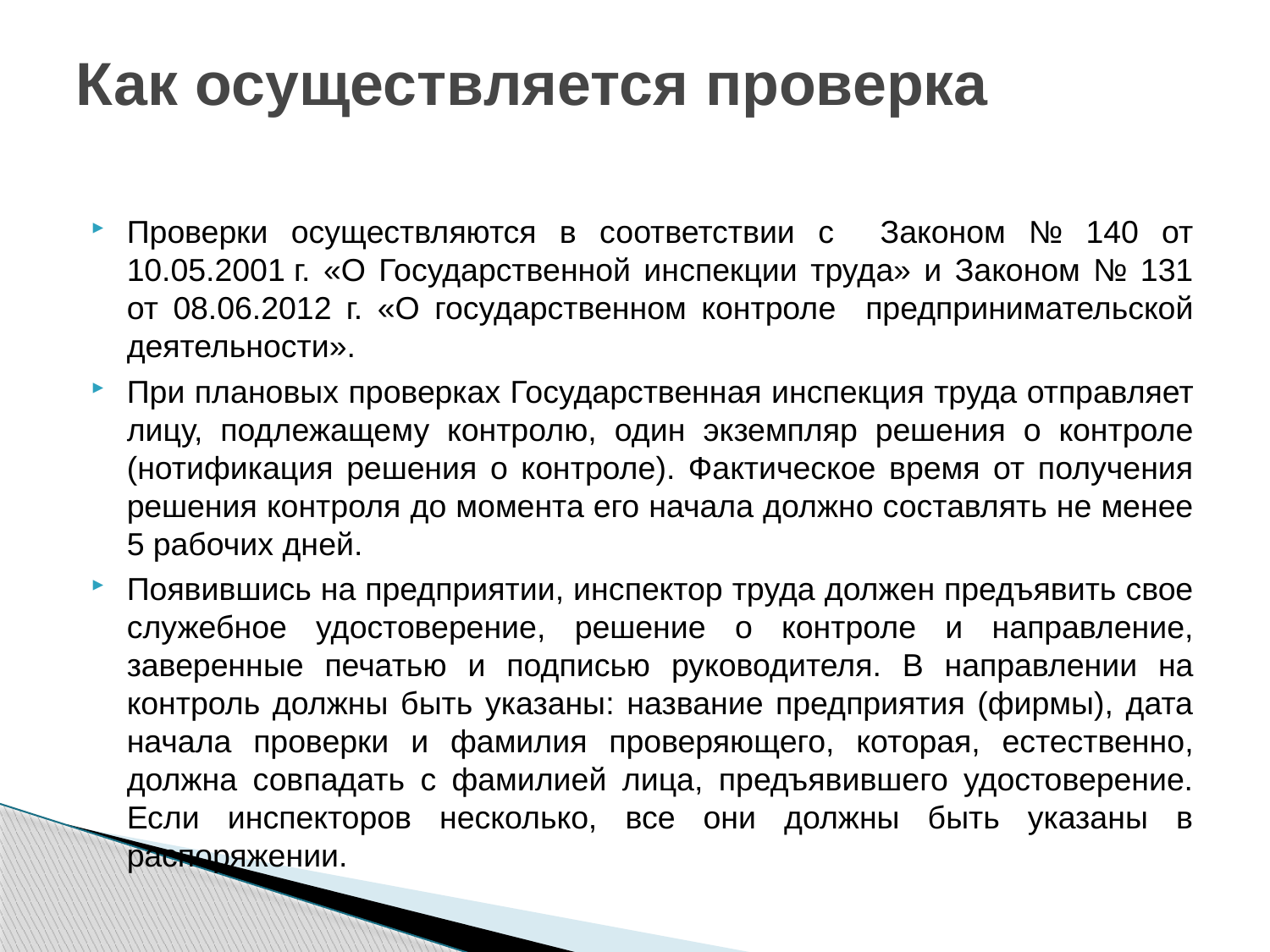

# Как осуществляется проверка
Проверки осуществляются в соответствии с  Законом № 140 от 10.05.2001 г. «О Государственной инспекции труда» и Законом № 131 от 08.06.2012 г. «О государственном контроле  предпринимательской деятельности».
При плановых проверках Государственная инспекция труда отправляет лицу, подлежащему контролю, один экземпляр решения о контроле (нотификация решения о контроле). Фактическое время от получения решения контроля до момента его начала должно составлять не менее 5 рабочих дней.
Появившись на предприятии, инспектор труда должен предъявить свое служебное удостоверение, решение о контроле и направление, заверенные печатью и подписью руководителя. В направлении на контроль должны быть указаны: название предприятия (фирмы), дата начала проверки и фамилия проверяющего, которая, естественно, должна совпадать с фамилией лица, предъявившего удостоверение. Если инспекторов несколько, все они должны быть указаны в распоряжении.